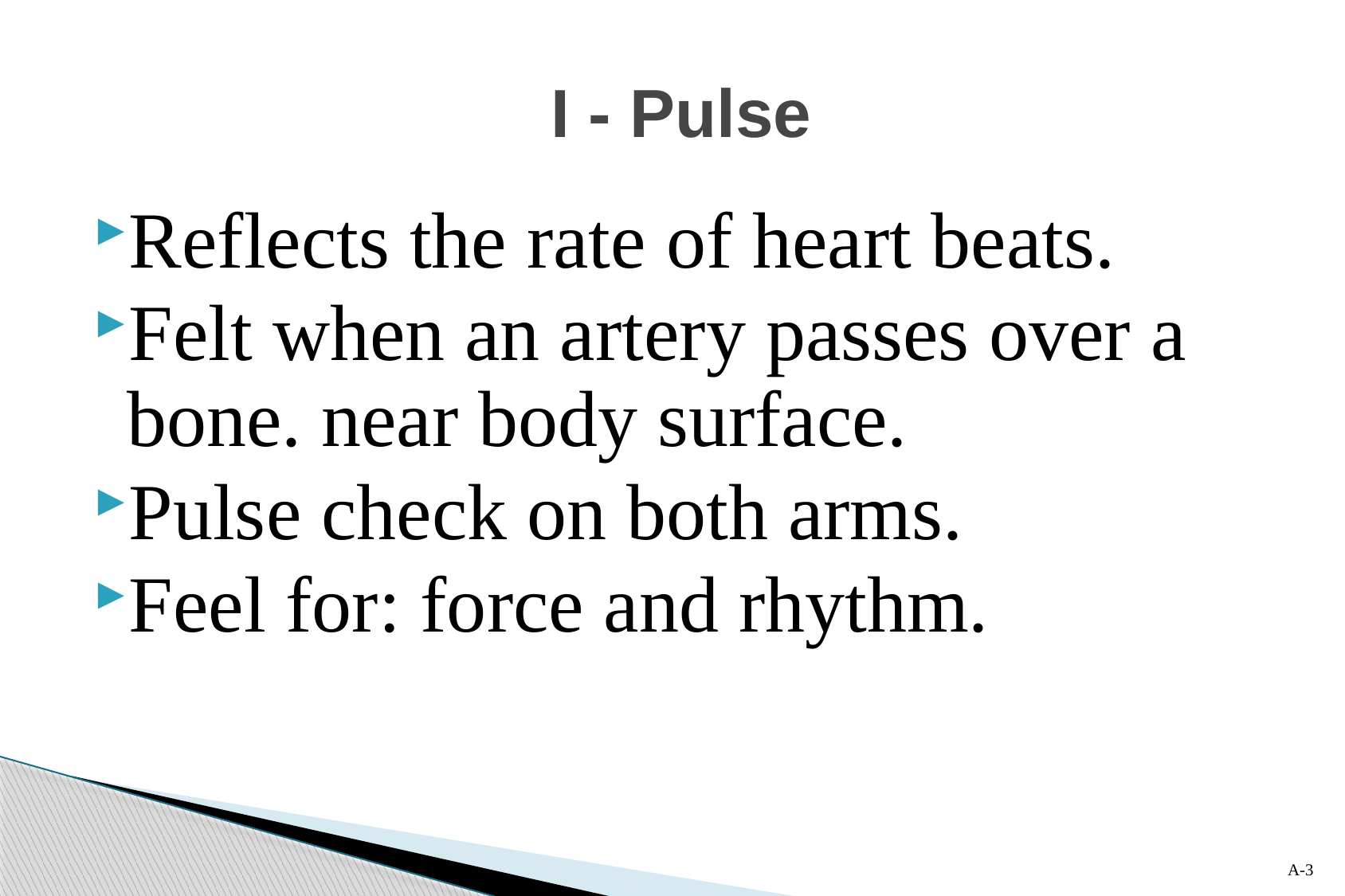

# I - Pulse
Reflects the rate of heart beats.
Felt when an artery passes over a bone. near body surface.
Pulse check on both arms.
Feel for: force and rhythm.

A-3